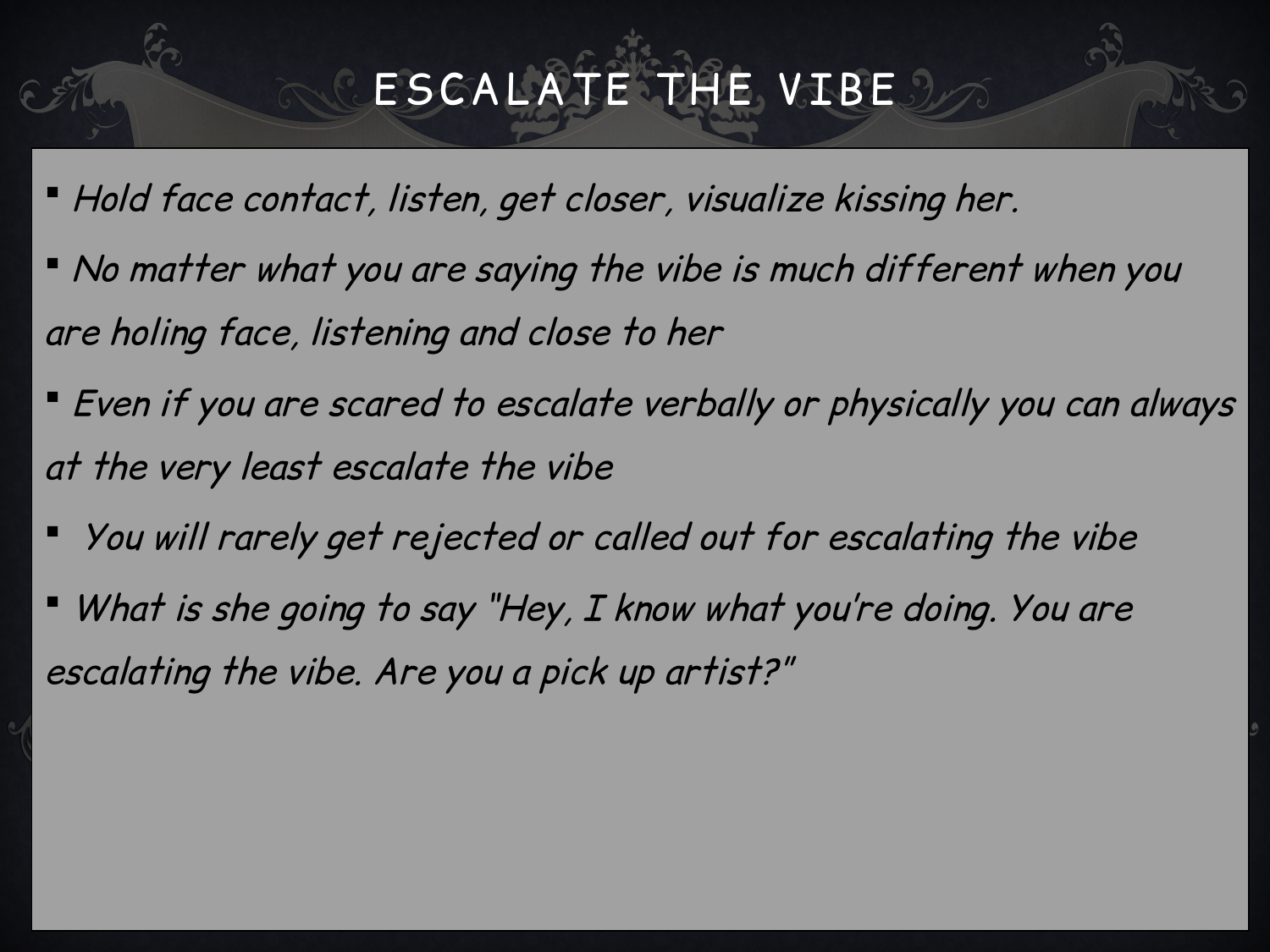

# Escalate The Vibe
 Hold face contact, listen, get closer, visualize kissing her.
 No matter what you are saying the vibe is much different when you are holing face, listening and close to her
 Even if you are scared to escalate verbally or physically you can always at the very least escalate the vibe
  You will rarely get rejected or called out for escalating the vibe
 What is she going to say “Hey, I know what you’re doing. You are escalating the vibe. Are you a pick up artist?”